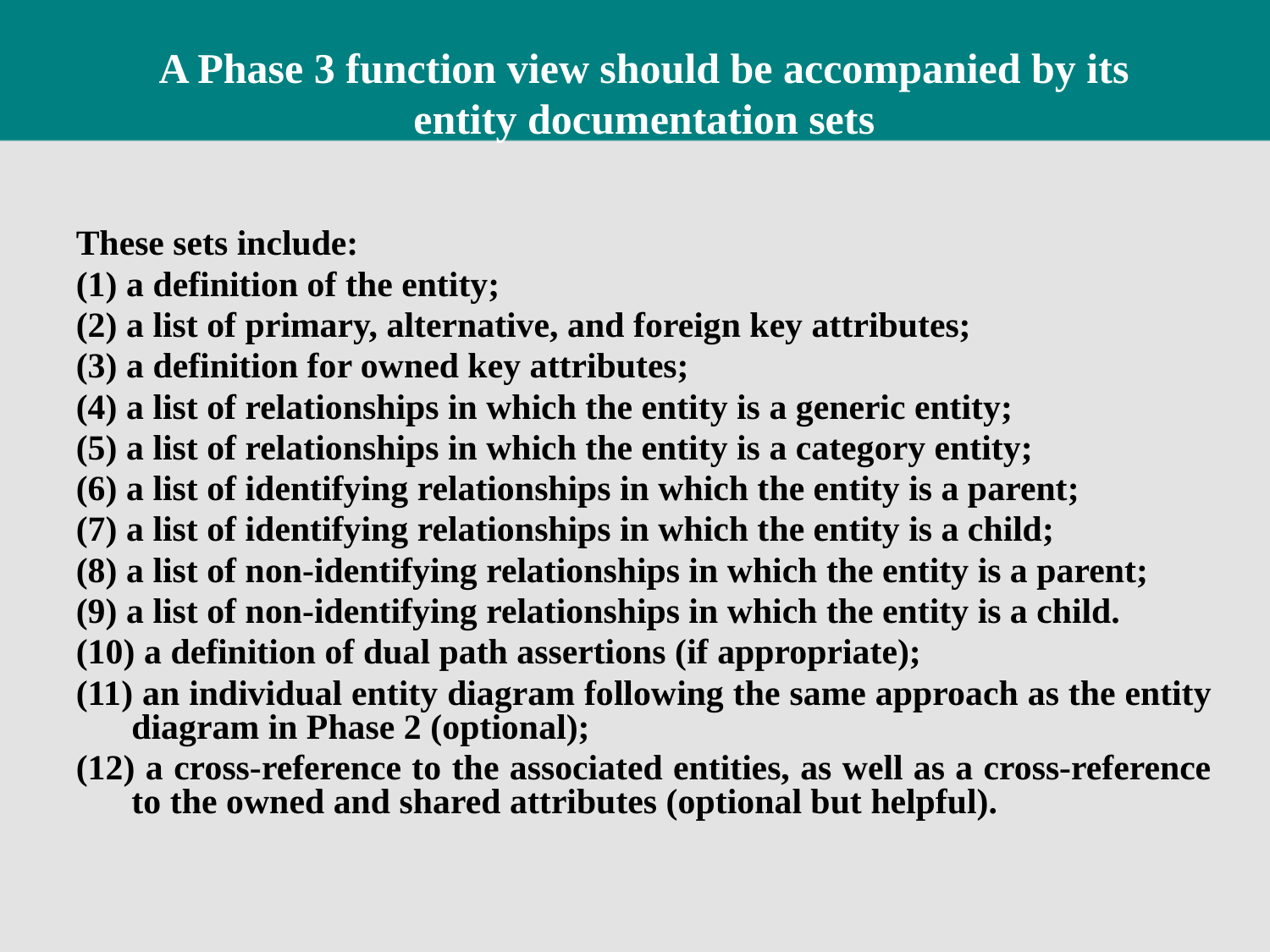

# A Phase 3 function view should be accompanied by its entity documentation sets
These sets include:
(1) a definition of the entity;
(2) a list of primary, alternative, and foreign key attributes;
(3) a definition for owned key attributes;
(4) a list of relationships in which the entity is a generic entity;
(5) a list of relationships in which the entity is a category entity;
(6) a list of identifying relationships in which the entity is a parent;
(7) a list of identifying relationships in which the entity is a child;
(8) a list of non-identifying relationships in which the entity is a parent;
(9) a list of non-identifying relationships in which the entity is a child.
(10) a definition of dual path assertions (if appropriate);
(11) an individual entity diagram following the same approach as the entity diagram in Phase 2 (optional);
(12) a cross-reference to the associated entities, as well as a cross-reference to the owned and shared attributes (optional but helpful).